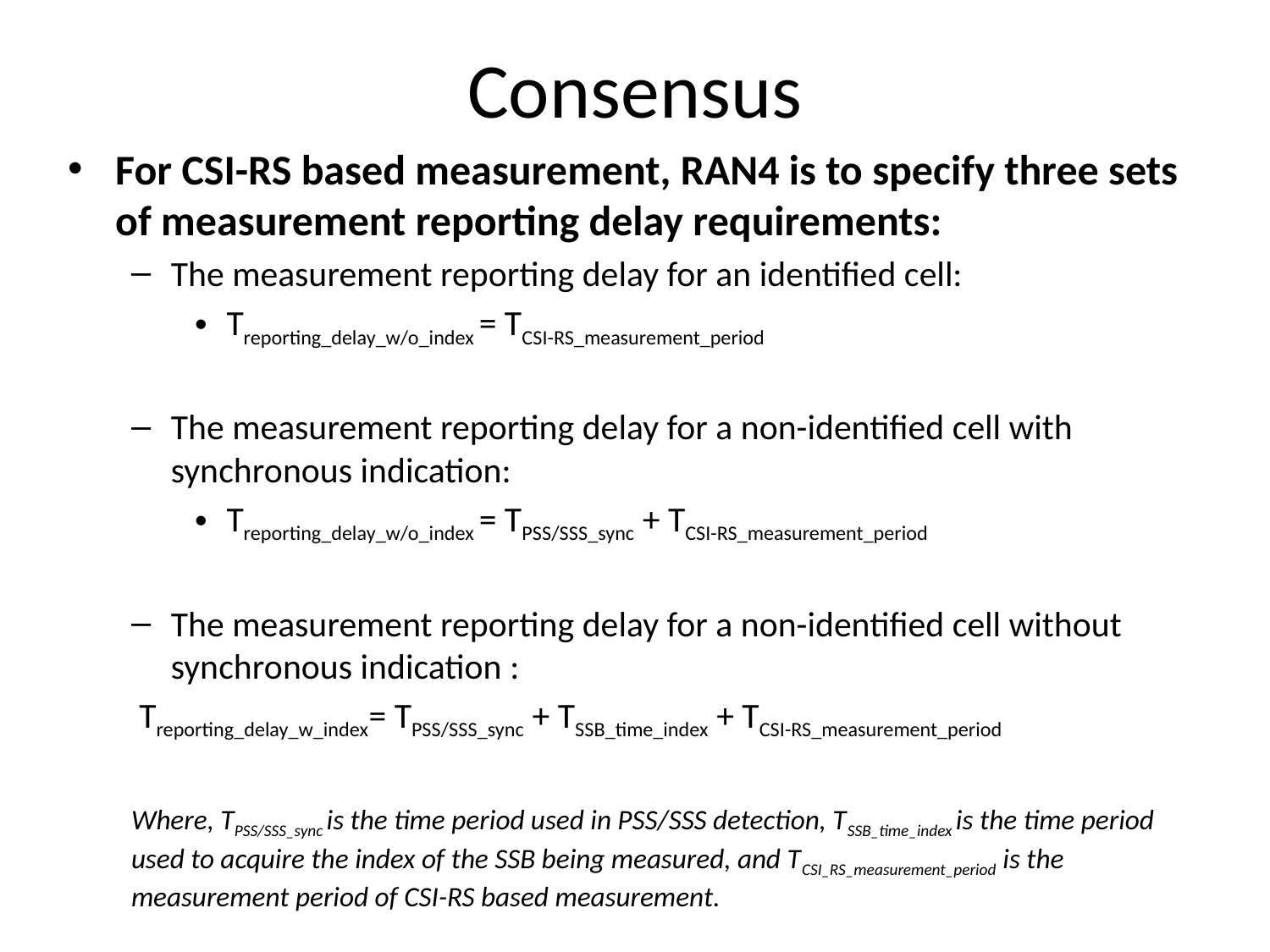

# Consensus
For CSI-RS based measurement, RAN4 is to specify three sets of measurement reporting delay requirements:
The measurement reporting delay for an identified cell:
Treporting_delay_w/o_index = TCSI-RS_measurement_period

The measurement reporting delay for a non-identified cell with synchronous indication:
Treporting_delay_w/o_index = TPSS/SSS_sync + TCSI-RS_measurement_period

The measurement reporting delay for a non-identified cell without synchronous indication :
 Treporting_delay_w_index= TPSS/SSS_sync + TSSB_time_index + TCSI-RS_measurement_period

Where, TPSS/SSS_sync is the time period used in PSS/SSS detection, TSSB_time_index is the time period used to acquire the index of the SSB being measured, and TCSI_RS_measurement_period is the measurement period of CSI-RS based measurement.